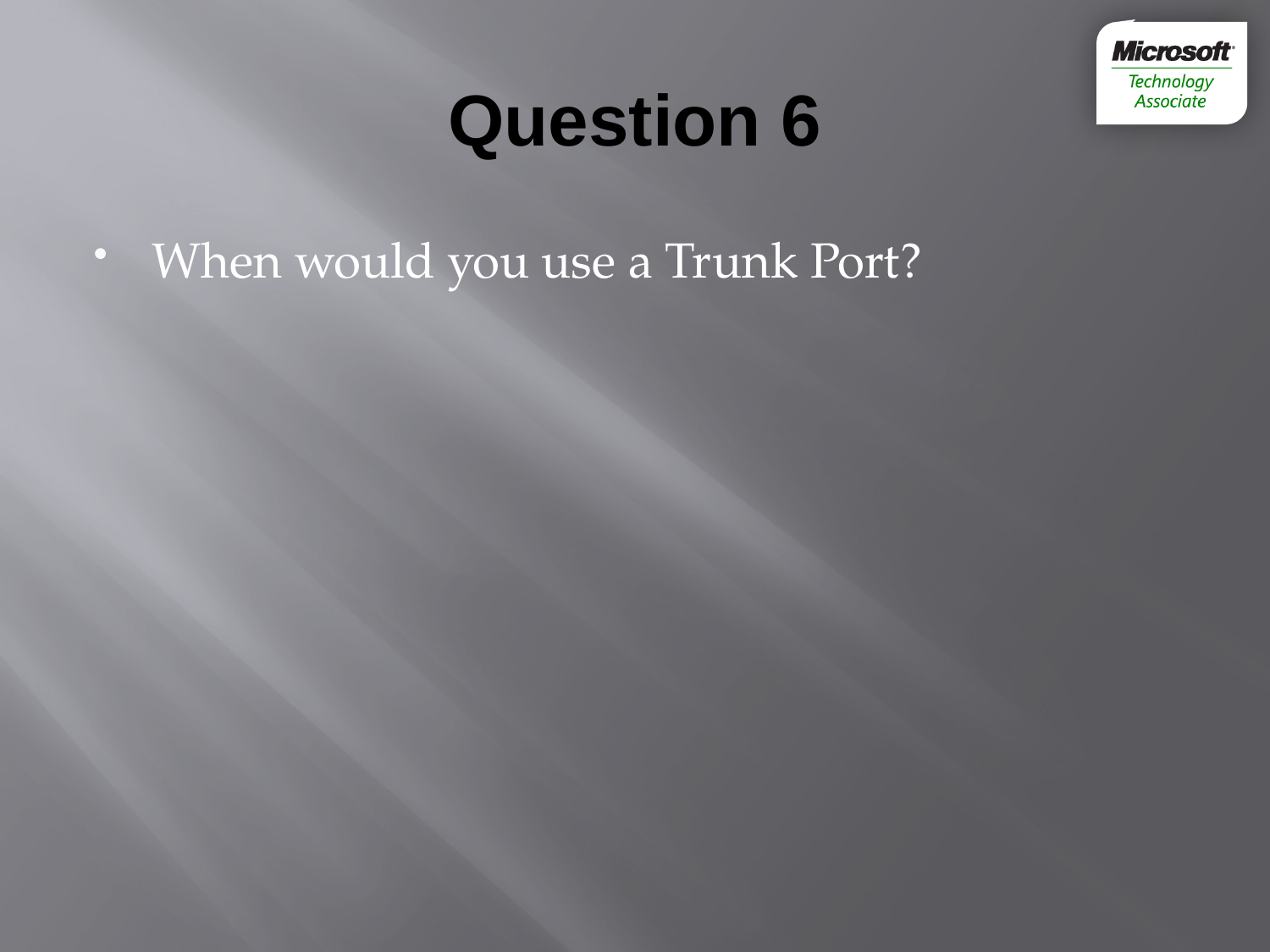

# Question 6
When would you use a Trunk Port?